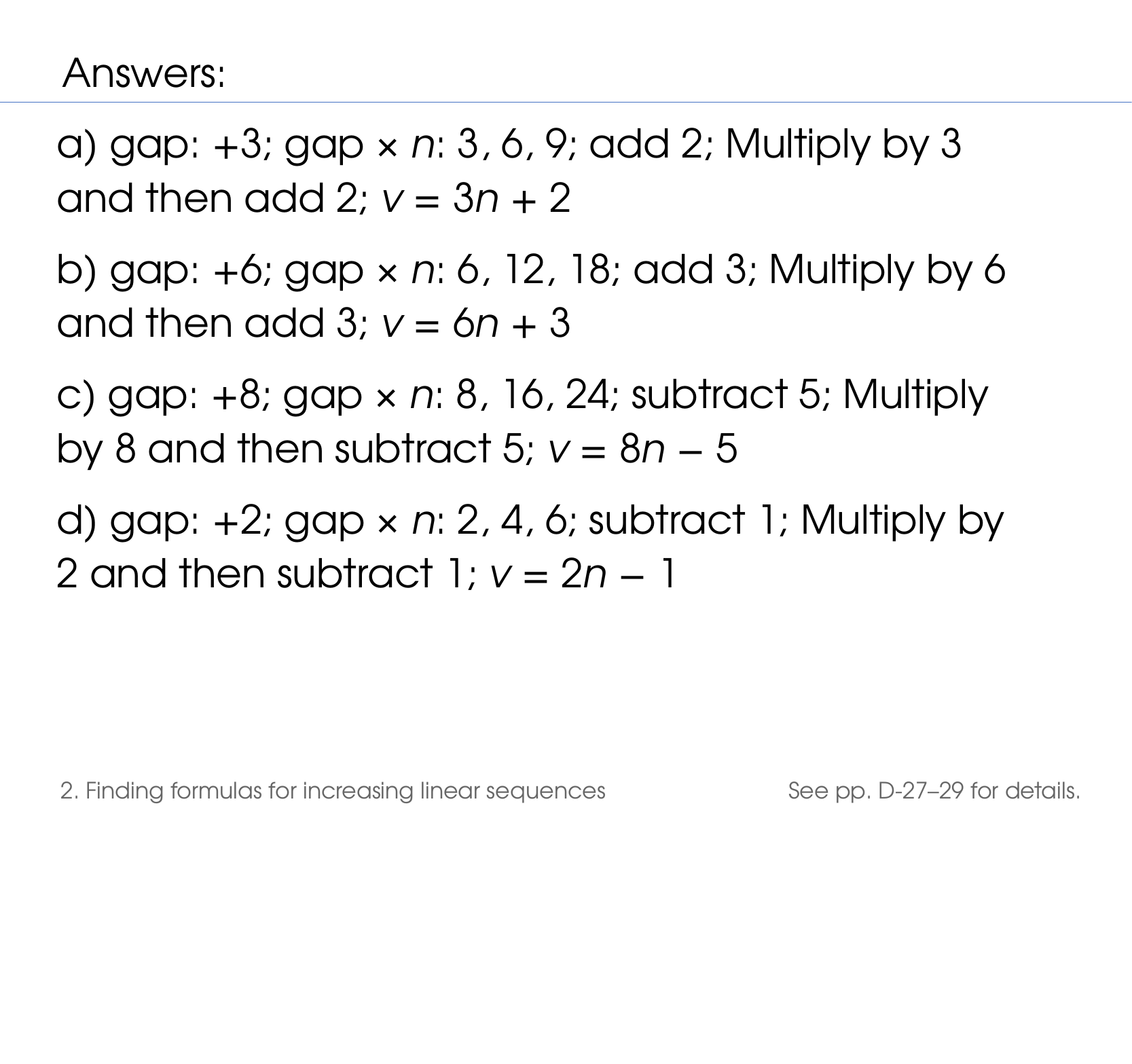

Answers:
a) gap: +3; gap × n: 3, 6, 9; add 2; Multiply by 3 and then add 2; v = 3n + 2
b) gap: +6; gap × n: 6, 12, 18; add 3; Multiply by 6 and then add 3; v = 6n + 3
c) gap: +8; gap × n: 8, 16, 24; subtract 5; Multiply by 8 and then subtract 5; v = 8n − 5
d) gap: +2; gap × n: 2, 4, 6; subtract 1; Multiply by 2 and then subtract 1; v = 2n − 1
2. Finding formulas for increasing linear sequences
See pp. D-27–29 for details.